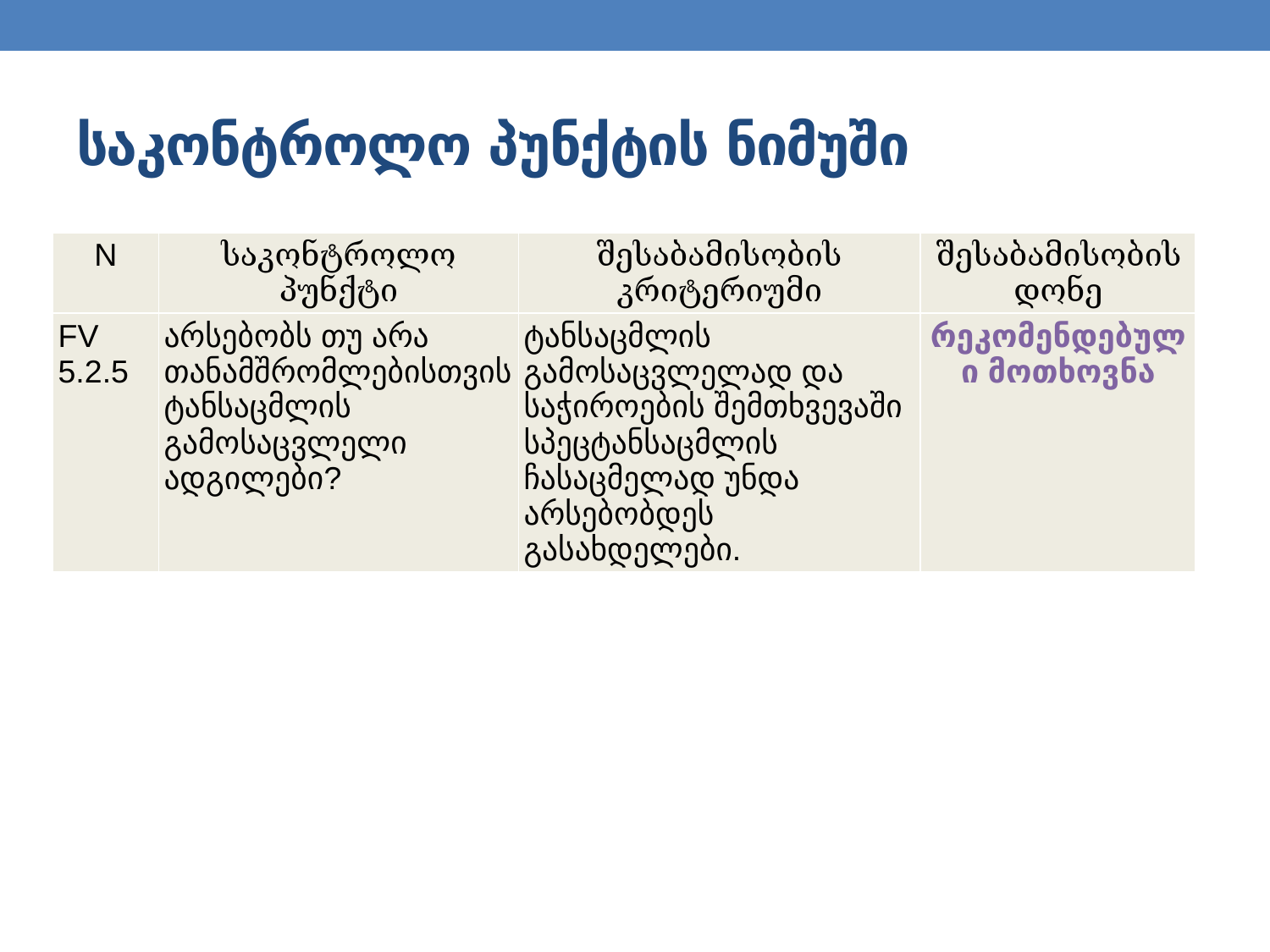

# საკონტროლო პუნქტის ნიმუში
| N | საკონტროლო პუნქტი | შესაბამისობის კრიტერიუმი | შესაბამისობის დონე |
| --- | --- | --- | --- |
| FV 5.2.5 | არსებობს თუ არა თანამშრომლებისთვის ტანსაცმლის გამოსაცვლელი ადგილები? | ტანსაცმლის გამოსაცვლელად და საჭიროების შემთხვევაში სპეცტანსაცმლის ჩასაცმელად უნდა არსებობდეს გასახდელები. | რეკომენდებული მოთხოვნა |